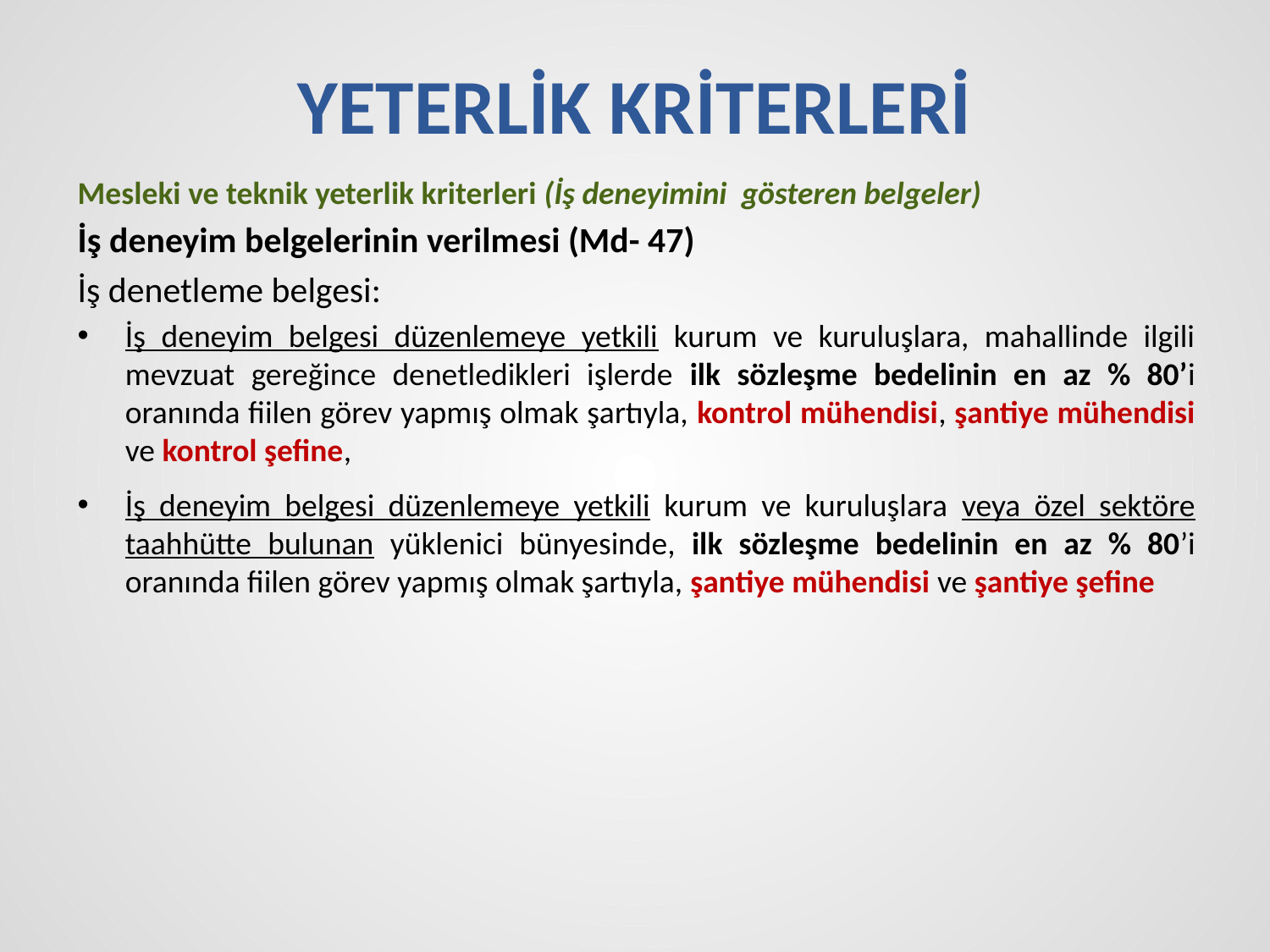

# YETERLİK KRİTERLERİ
Mesleki ve teknik yeterlik kriterleri (İş deneyimini  gösteren belgeler)
İş deneyim belgelerinin verilmesi (Md- 47)
İş denetleme belgesi:
İş deneyim belgesi düzenlemeye yetkili kurum ve kuruluşlara, mahallinde ilgili mevzuat gereğince denetledikleri işlerde ilk sözleşme bedelinin en az % 80’i oranında fiilen görev yapmış olmak şartıyla, kontrol mühendisi, şantiye mühendisi ve kontrol şefine,
İş deneyim belgesi düzenlemeye yetkili kurum ve kuruluşlara veya özel sektöre taahhütte bulunan yüklenici bünyesinde, ilk sözleşme bedelinin en az % 80’i oranında fiilen görev yapmış olmak şartıyla, şantiye mühendisi ve şantiye şefine